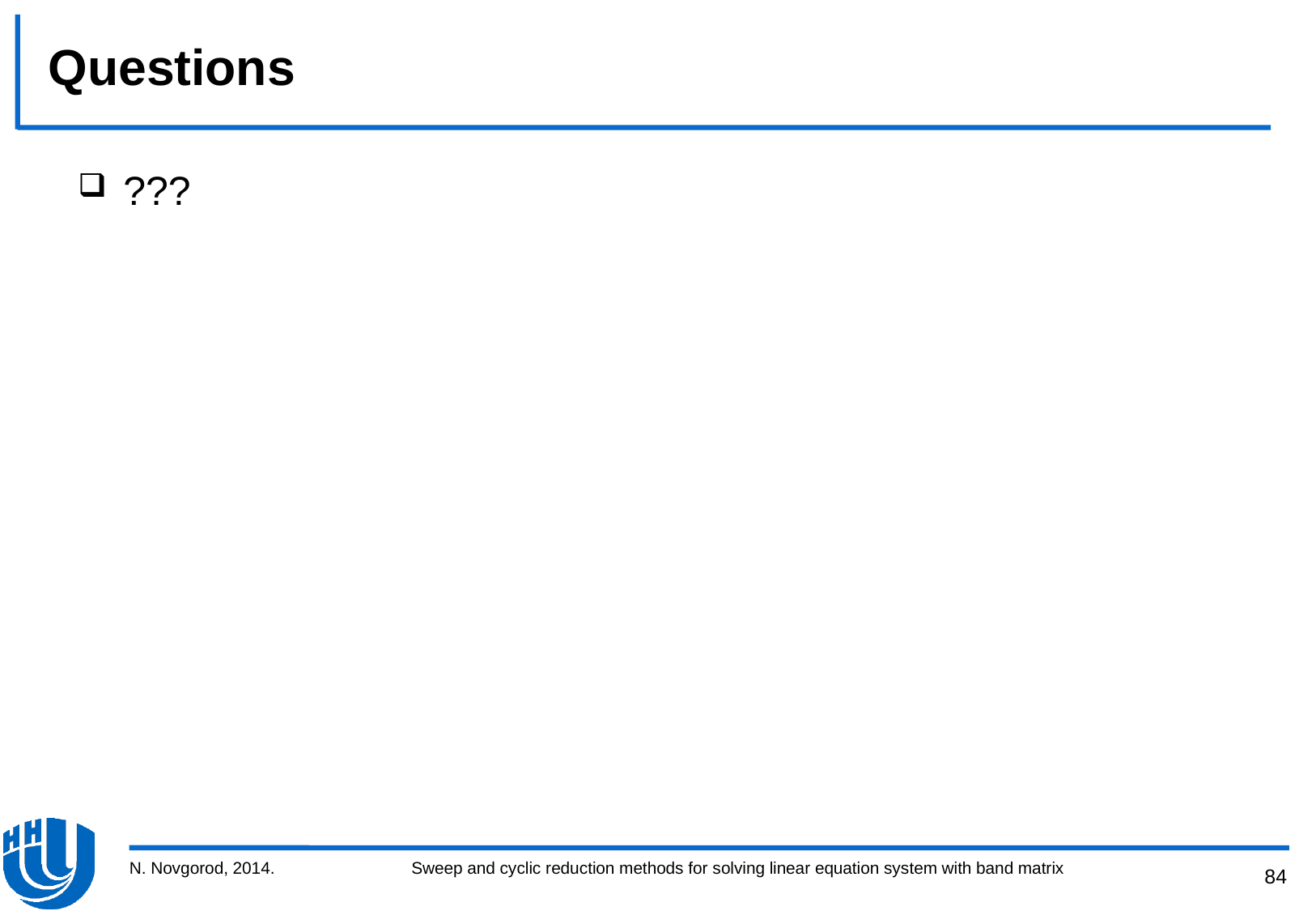

# Questions
???
N. Novgorod, 2014.
Sweep and cyclic reduction methods for solving linear equation system with band matrix